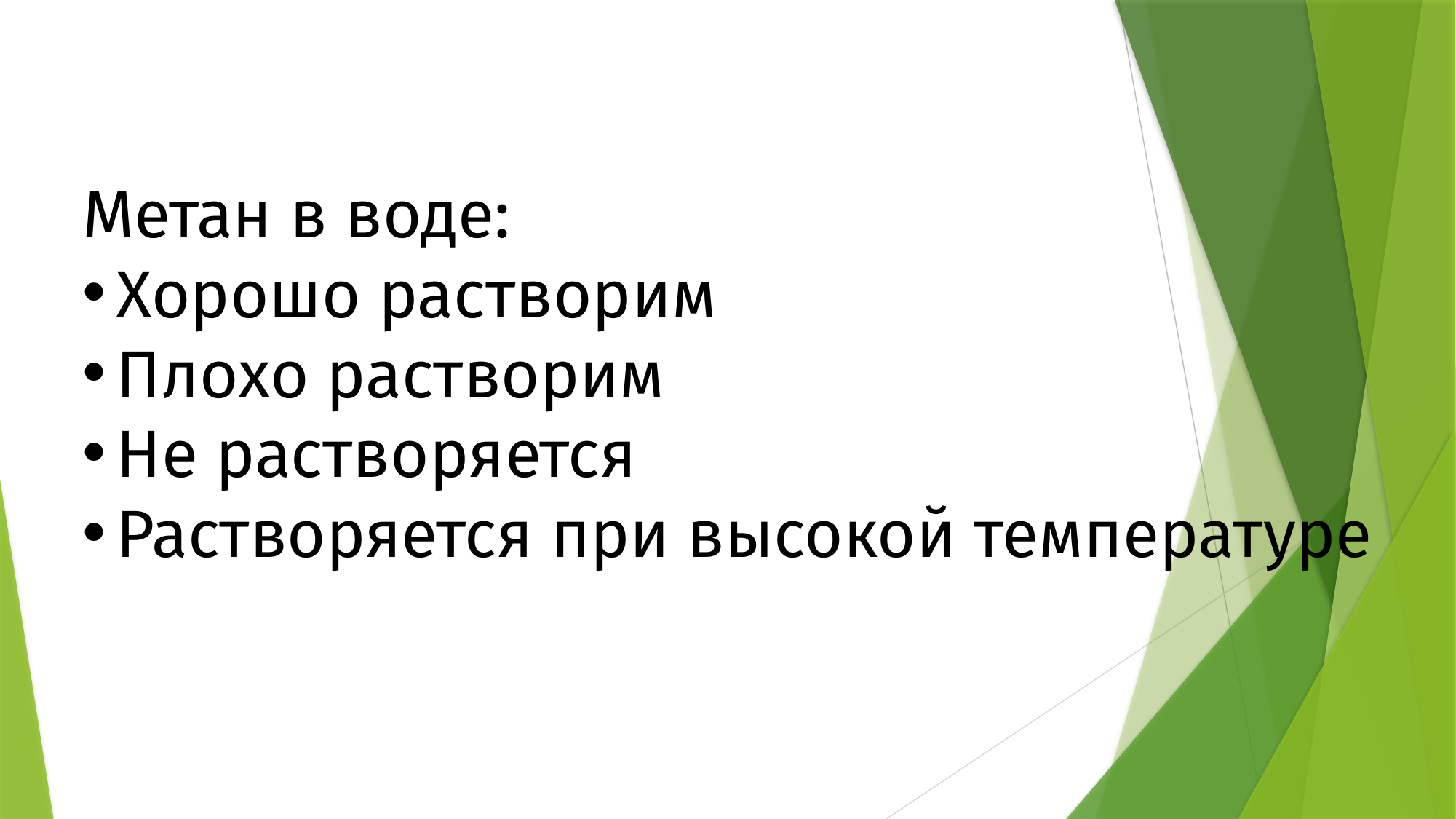

Метан в воде:
Хорошо растворим
Плохо растворим
Не растворяется
Растворяется при высокой температуре